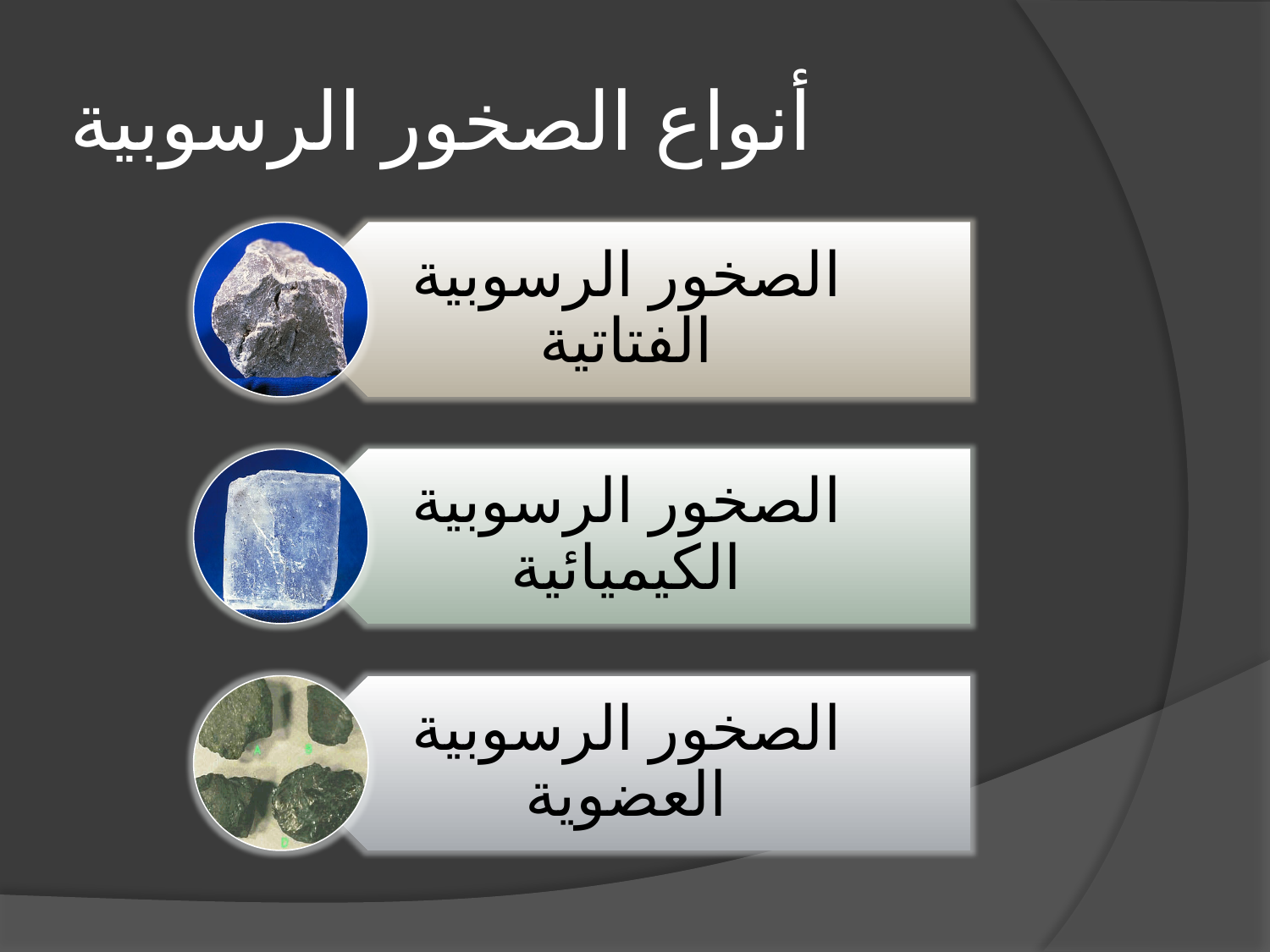

# أنواع الصخور الرسوبية
الصخور الرسوبية الفتاتية
الصخور الرسوبية الكيميائية
الصخور الرسوبية العضوية